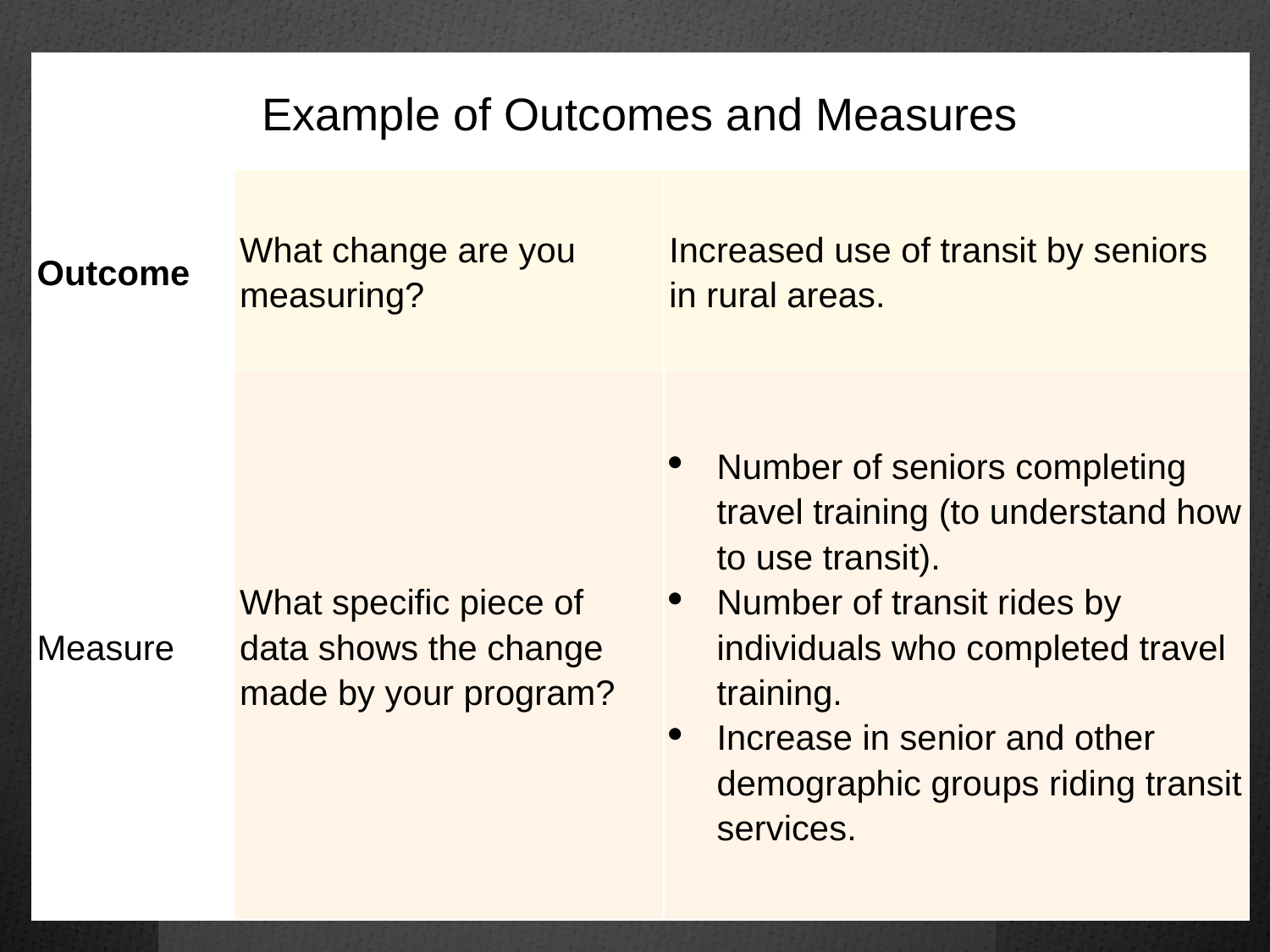

| Example of Outcomes and Measures |  |  |
| --- | --- | --- |
| Outcome | What change are you measuring? | Increased use of transit by seniors in rural areas. |
| Example of Outcomes and Measures |  |  |
| --- | --- | --- |
| Outcome | What change are you measuring? | Increased use of transit by seniors in rural areas. |
| Measure | What specific piece of data shows the change made by your program? | Number of seniors completing travel training (to understand how to use transit). Number of transit rides by individuals who completed travel training. Increase in senior and other demographic groups riding transit services. |
52